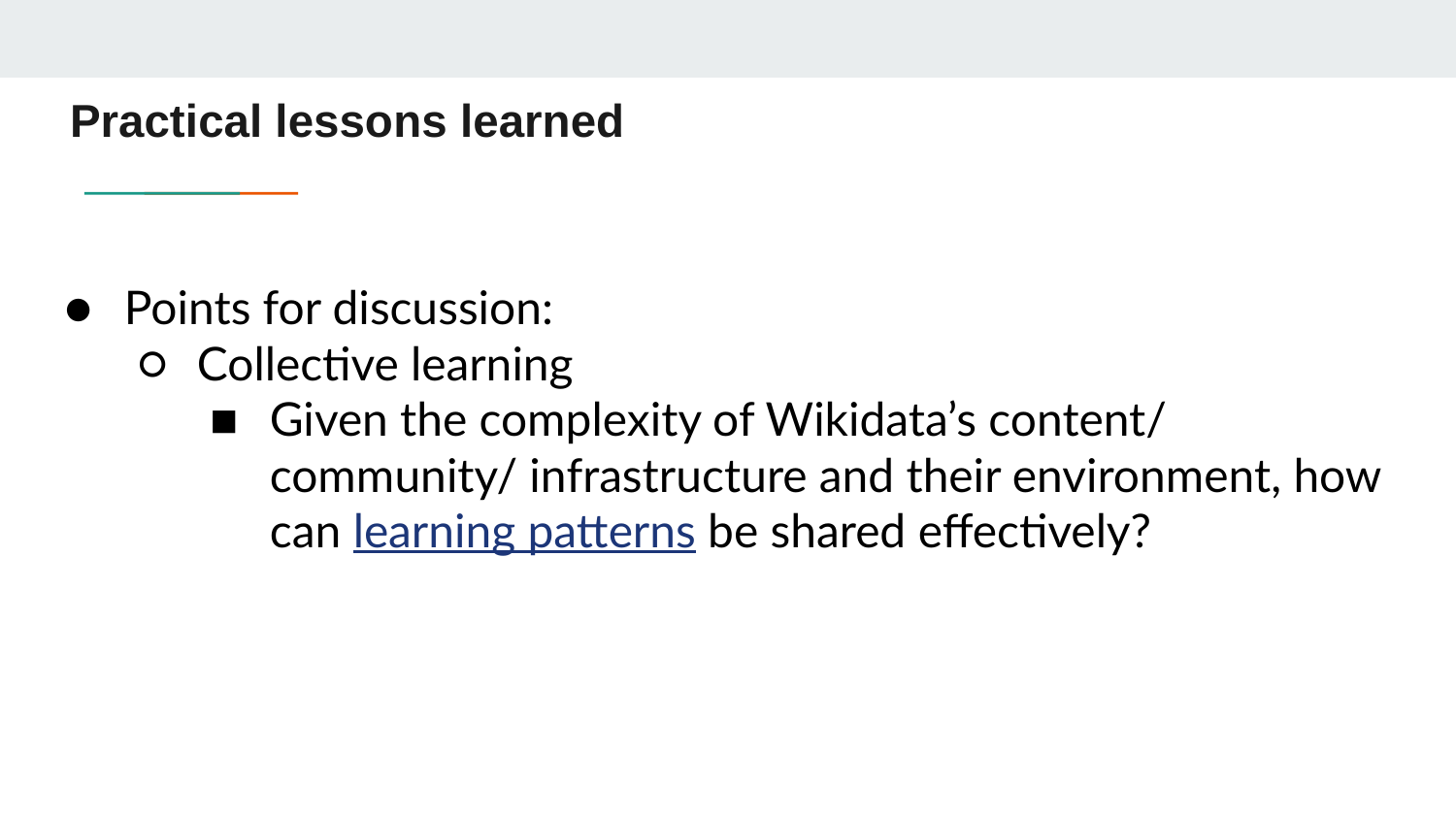

# Practical lessons learned
Points for discussion:
Collective learning
Given the complexity of Wikidata’s content/ community/ infrastructure and their environment, how can learning patterns be shared effectively?